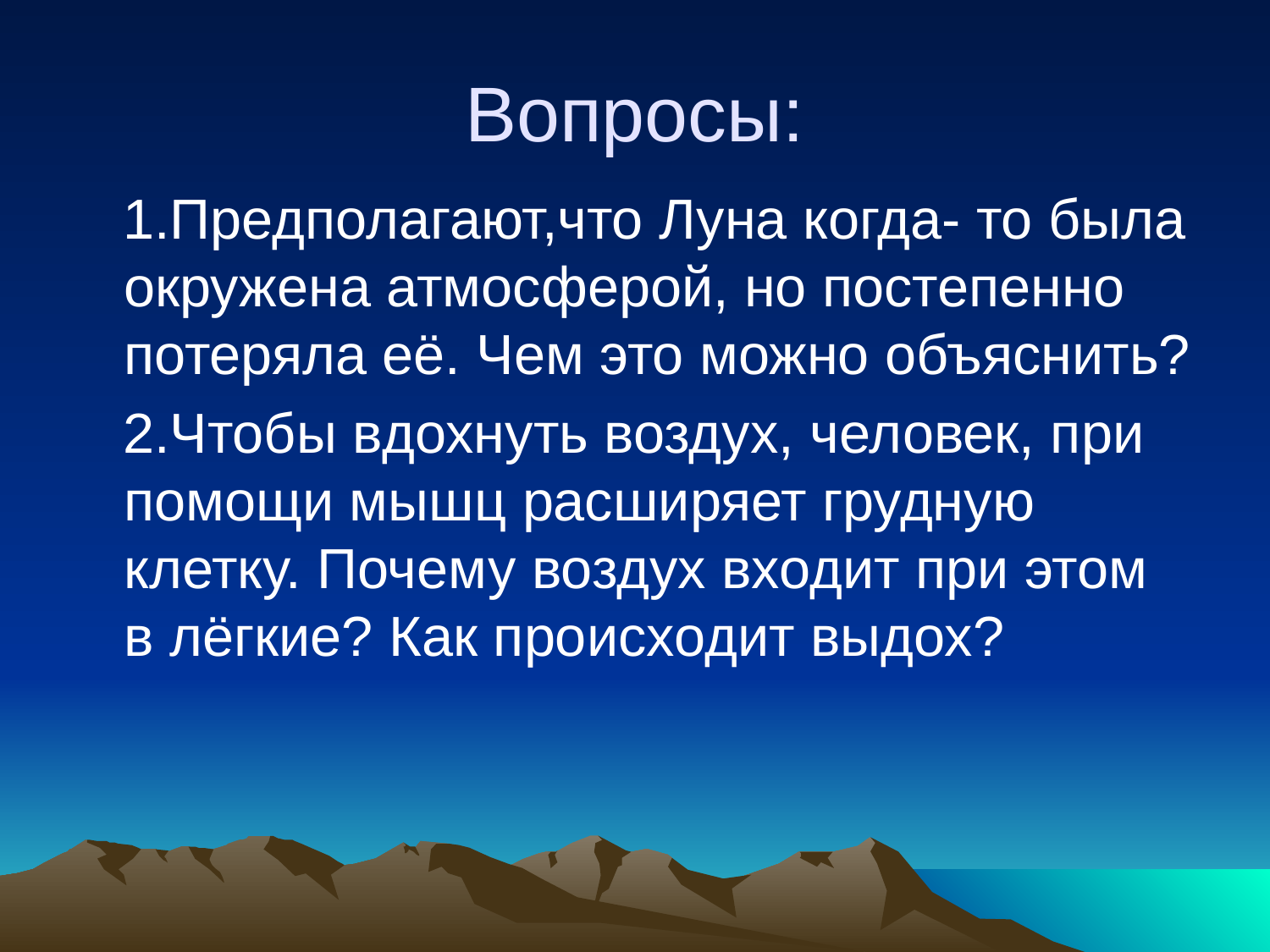

# Вопросы:
   1.Предполагают,что Луна когда- то была окружена атмосферой, но постепенно потеряла её. Чем это можно объяснить?
   2.Чтобы вдохнуть воздух, человек, при помощи мышц расширяет грудную клетку. Почему воздух входит при этом в лёгкие? Как происходит выдох?